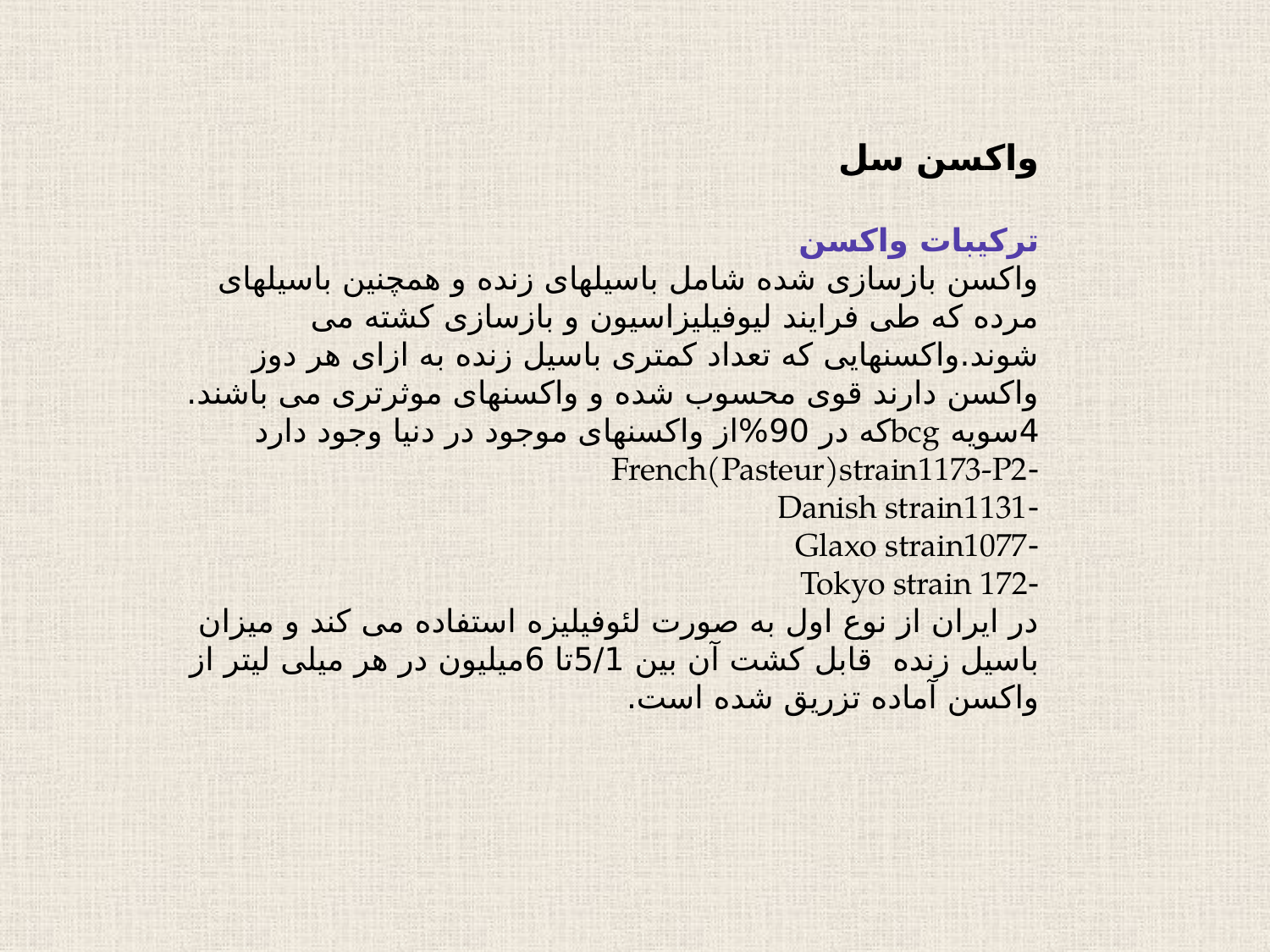

واکسن سل

ترکیبات واکسن
واکسن بازسازی شده شامل باسیلهای زنده و همچنین باسیلهای مرده که طی فرایند لیوفیلیزاسیون و بازسازی کشته می شوند.واکسنهایی که تعداد کمتری باسیل زنده به ازای هر دوز واکسن دارند قوی محسوب شده و واکسنهای موثرتری می باشند.
4سویه bcgکه در 90%از واکسنهای موجود در دنیا وجود دارد
-French(Pasteur)strain1173-P2
-Danish strain1131
-Glaxo strain1077
-Tokyo strain 172
در ایران از نوع اول به صورت لئوفیلیزه استفاده می کند و میزان باسیل زنده  قابل کشت آن بین 5/1تا 6میلیون در هر میلی لیتر از واکسن آماده تزریق شده است.